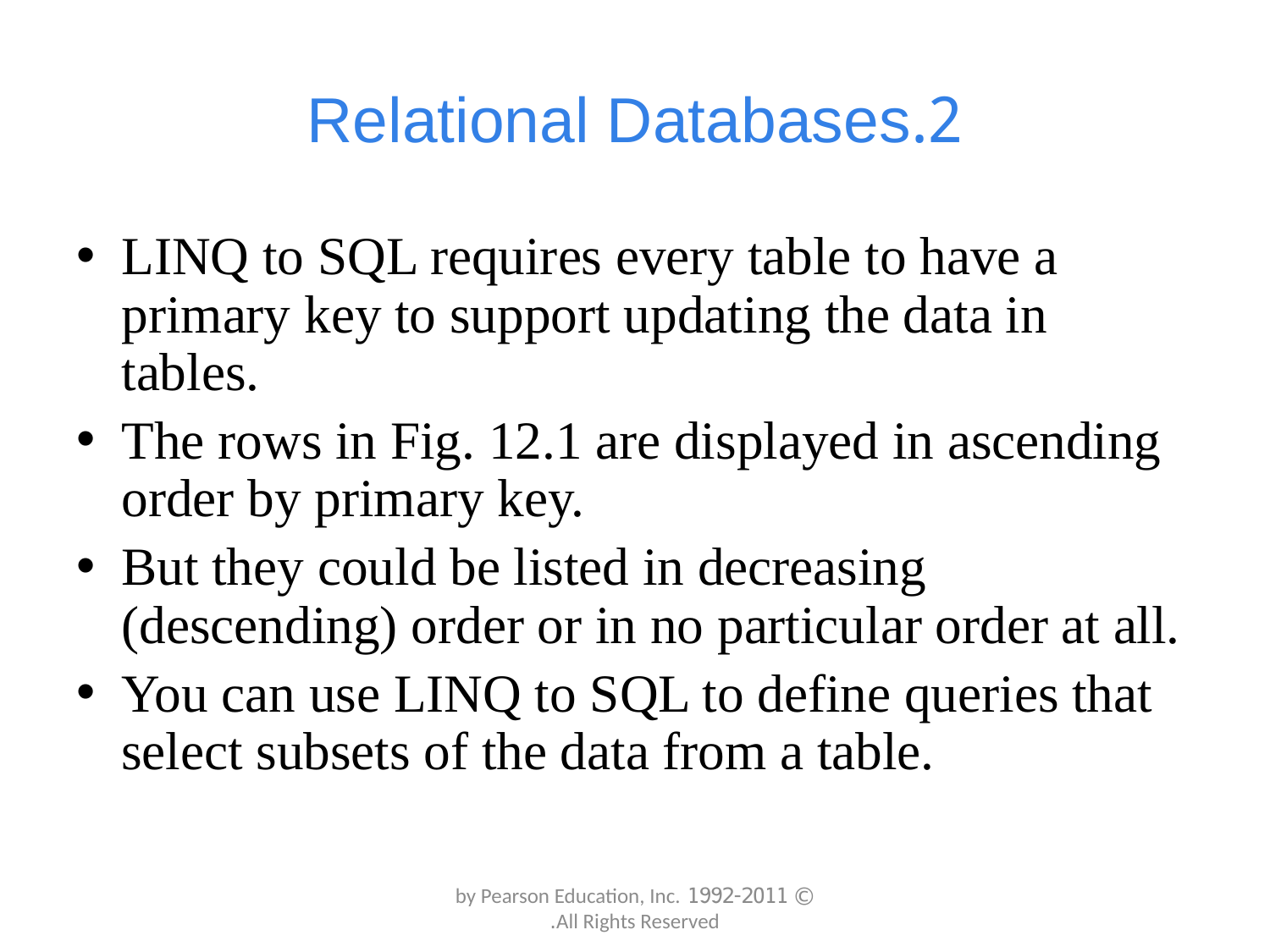

# 2.Relational Databases
LINQ to SQL requires every table to have a primary key to support updating the data in tables.
The rows in Fig. 12.1 are displayed in ascending order by primary key.
But they could be listed in decreasing (descending) order or in no particular order at all.
You can use LINQ to SQL to define queries that select subsets of the data from a table.

© 1992-2011 by Pearson Education, Inc. All Rights Reserved.